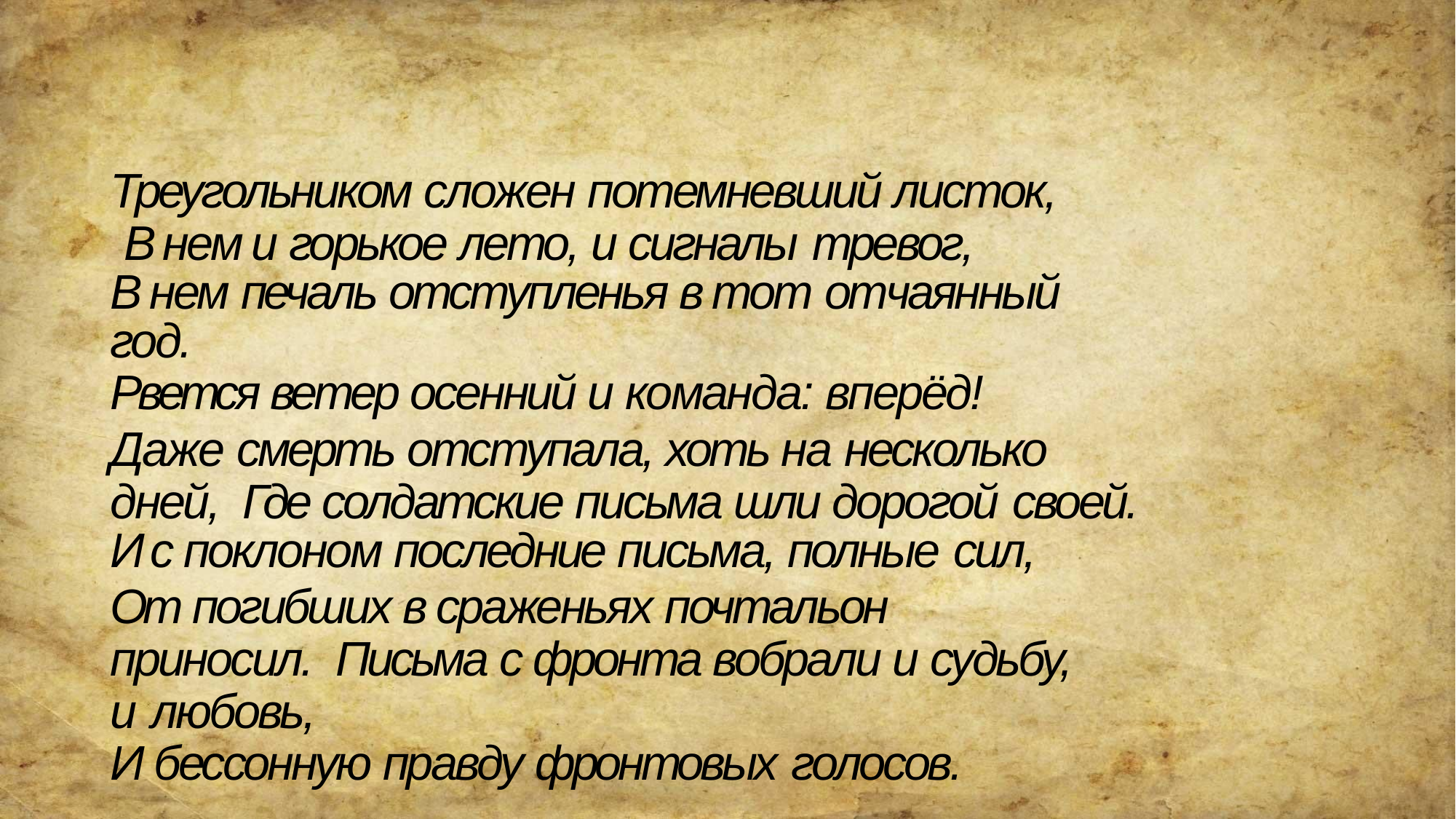

Треугольником сложен потемневший листок,  В нем и горькое лето, и сигналы тревог,
В нем печаль отступленья в тот отчаянный год.
Рвется ветер осенний и команда: вперёд!
Даже смерть отступала, хоть на несколько дней,  Где солдатские письма шли дорогой своей.
И с поклоном последние письма, полные сил,
От погибших в сраженьях почтальон приносил.  Письма с фронта вобрали и судьбу, и любовь,
И бессонную правду фронтовых голосов.